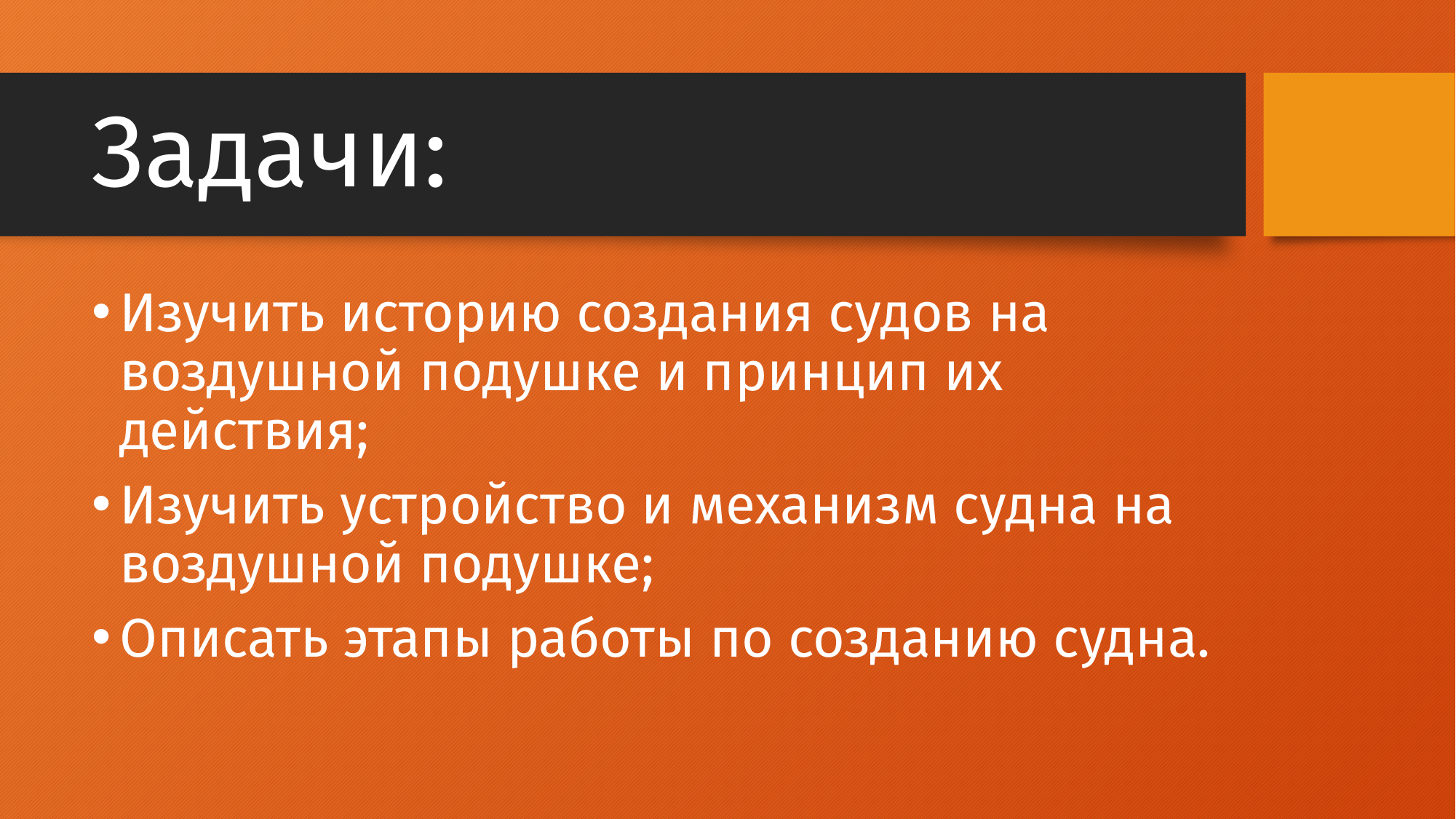

# Задачи:
Изучить историю создания судов на воздушной подушке и принцип их действия;
Изучить устройство и механизм судна на воздушной подушке;
Описать этапы работы по созданию судна.